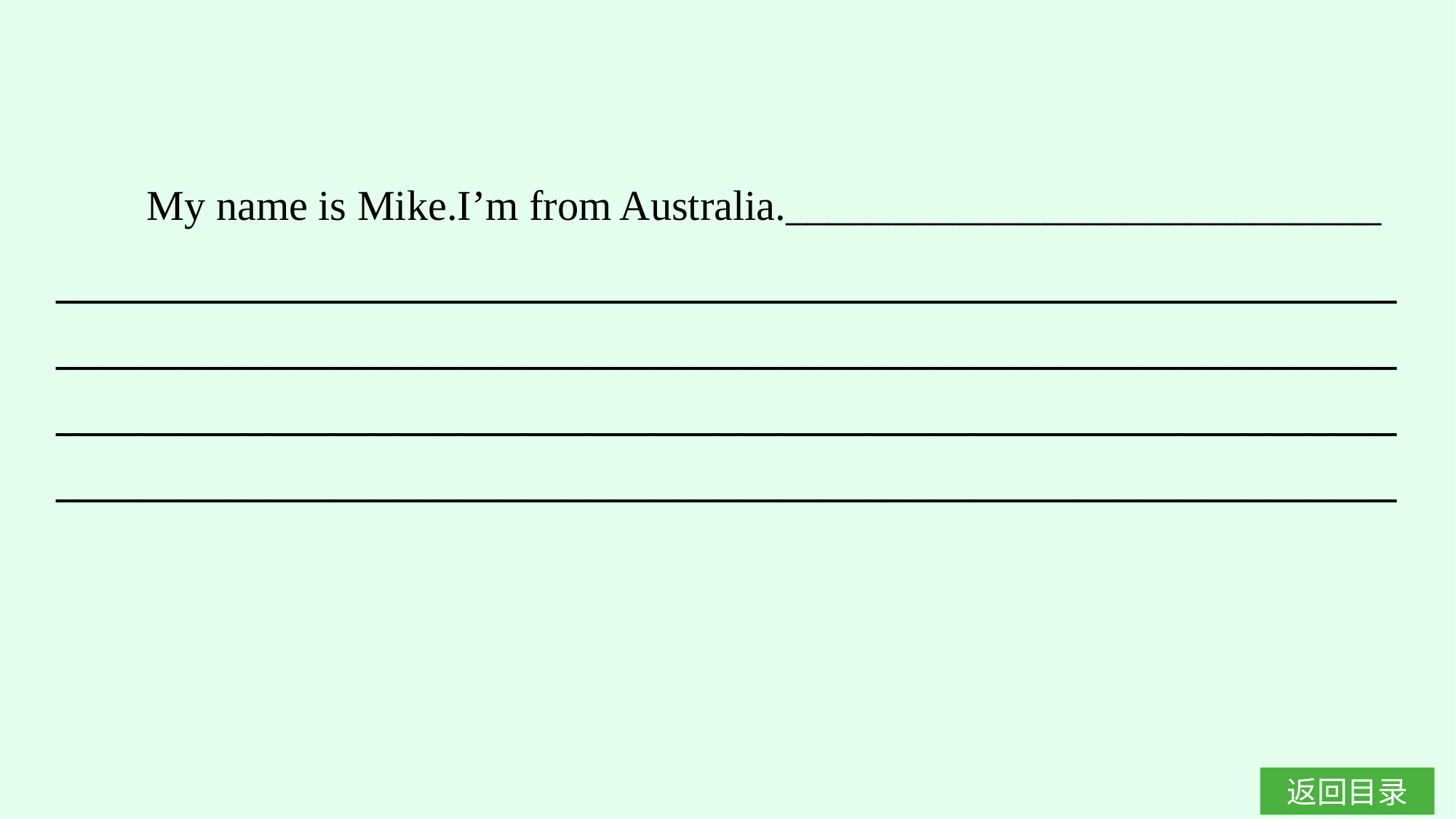

My name is Mike.I’m from Australia.____________________________
_______________________________________________________________
_______________________________________________________________
______________________________________________________________________________________________________________________________